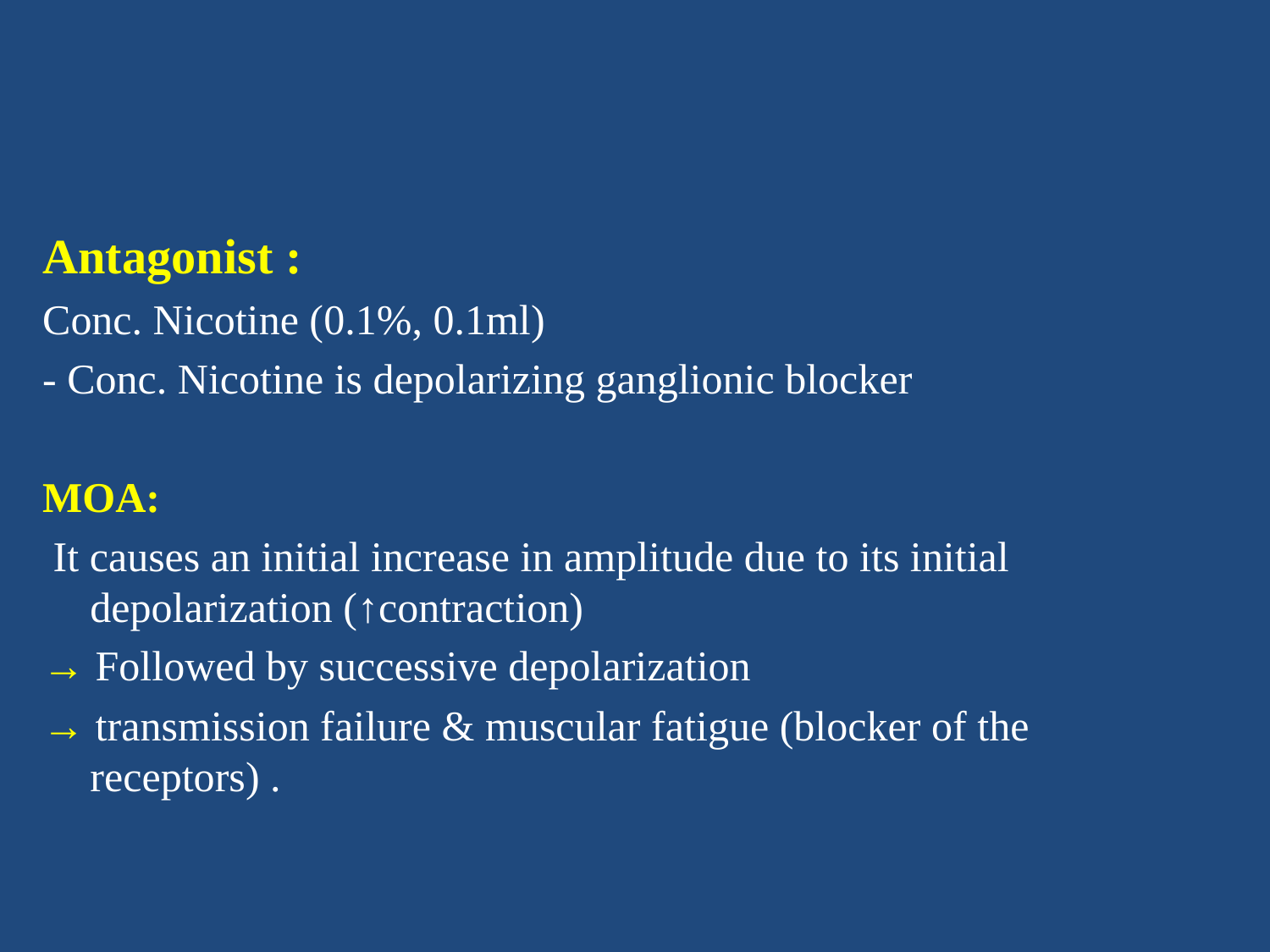

#
Antagonist :
Conc. Nicotine (0.1%, 0.1ml)
- Conc. Nicotine is depolarizing ganglionic blocker

MOA:
 It causes an initial increase in amplitude due to its initial depolarization (↑contraction)
→ Followed by successive depolarization
→ transmission failure & muscular fatigue (blocker of the receptors) .